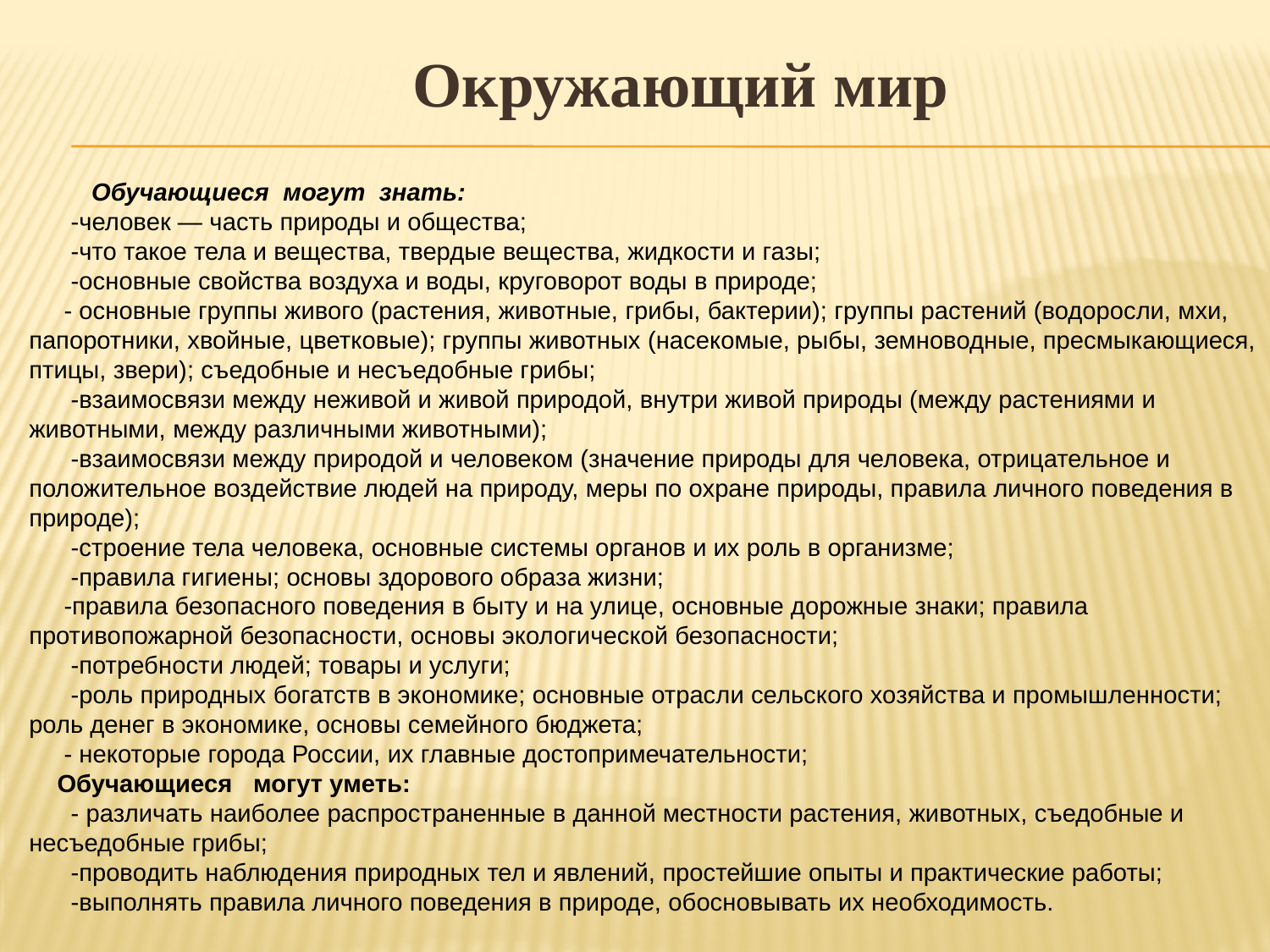

Окружающий мир
Обучающиеся  могут  знать:
      -человек — часть природы и общества;
      -что такое тела и вещества, твердые вещества, жидкости и газы;
      -основные свойства воздуха и воды, круговорот воды в природе;
     - основные группы живого (растения, животные, грибы, бактерии); группы растений (водоросли, мхи, папоротники, хвойные, цветковые); группы животных (насекомые, рыбы, земноводные, пресмыкающиеся, птицы, звери); съедобные и несъедобные грибы;
      -взаимосвязи между неживой и живой природой, внутри живой природы (между растениями и животными, между различными животными);
      -взаимосвязи между природой и человеком (значение природы для человека, отрицательное и положительное воздействие людей на природу, меры по охране природы, правила личного поведения в природе);
      -строение тела человека, основные системы органов и их роль в организме;
      -правила гигиены; основы здорового образа жизни;
     -правила безопасного поведения в быту и на улице, основные дорожные знаки; правила противопожарной безопасности, основы экологической безопасности;
      -потребности людей; товары и услуги;
      -роль природных богатств в экономике; основные отрасли сельского хозяйства и промышленности; роль денег в экономике, основы семейного бюджета;
     - некоторые города России, их главные достопримечательности;
    Обучающиеся   могут уметь:
      - различать наиболее распространенные в данной местности растения, животных, съедобные и несъедобные грибы;
      -проводить наблюдения природных тел и явлений, простейшие опыты и практические работы;
      -выполнять правила личного поведения в природе, обосновывать их необходимость.